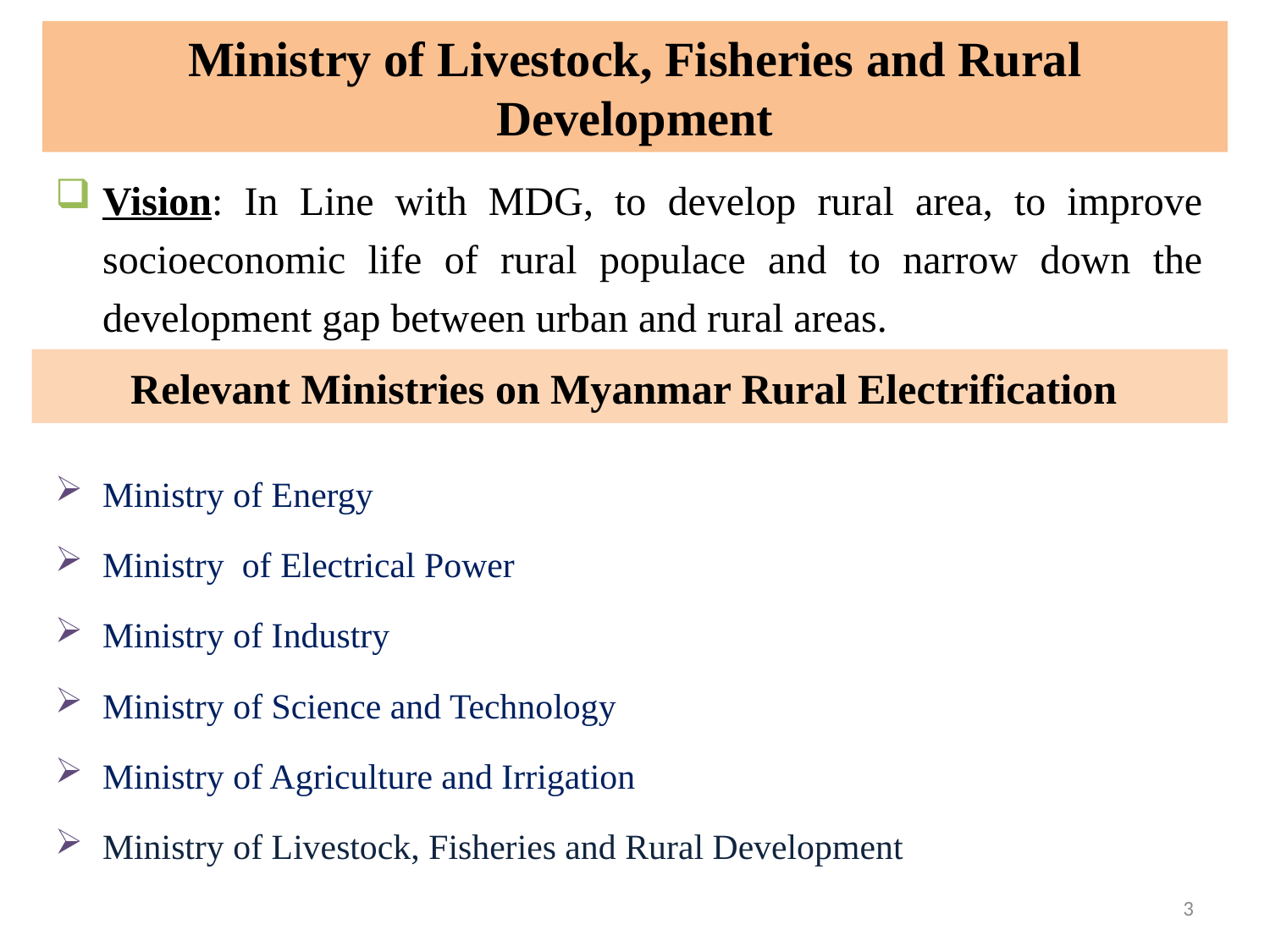

Ministry of Livestock, Fisheries and Rural Development
Vision: In Line with MDG, to develop rural area, to improve socioeconomic life of rural populace and to narrow down the development gap between urban and rural areas.

# Relevant Ministries on Myanmar Rural Electrification
Ministry of Energy
Ministry  of Electrical Power
Ministry of Industry
Ministry of Science and Technology
Ministry of Agriculture and Irrigation
Ministry of Livestock, Fisheries and Rural Development

3